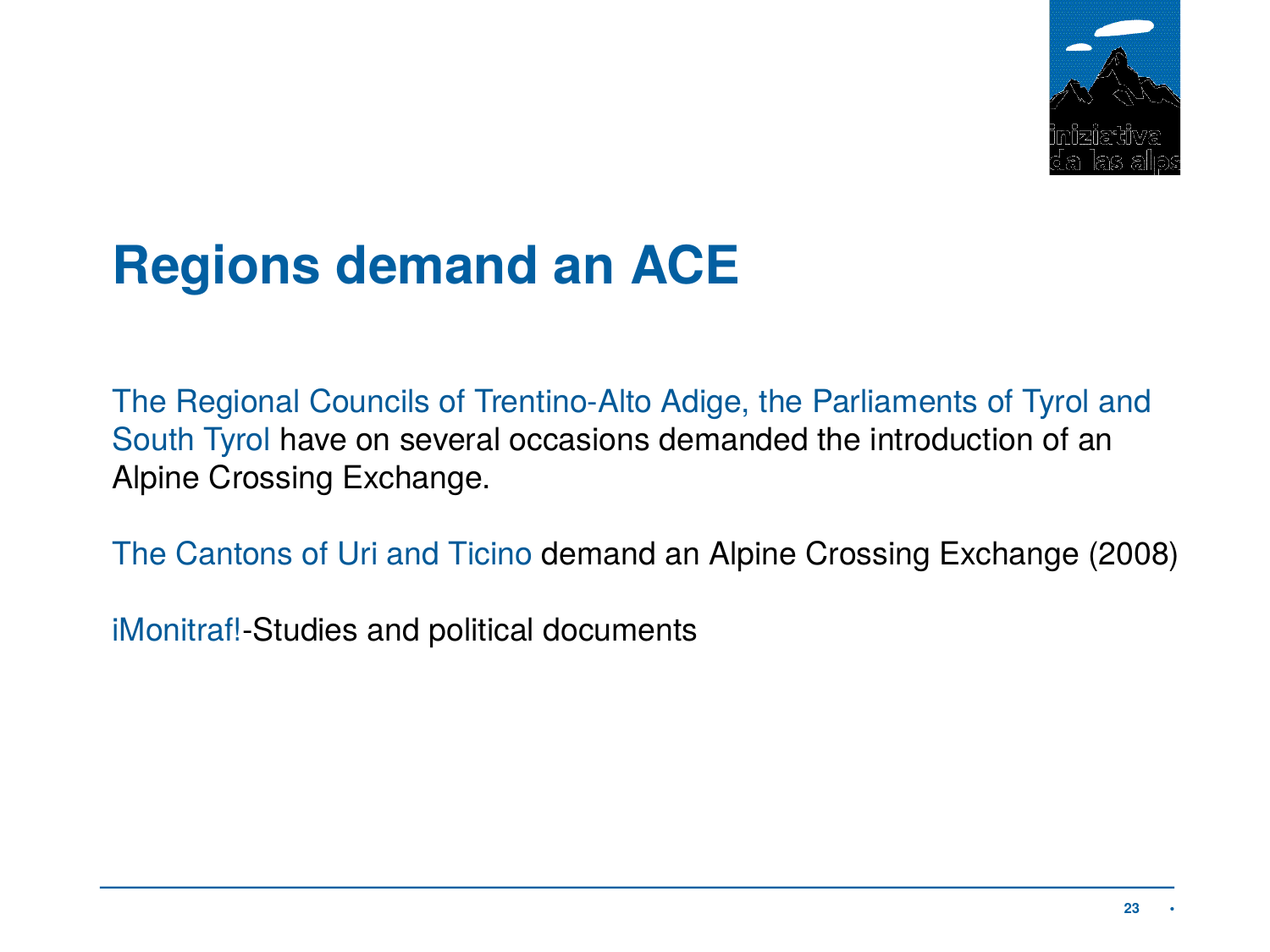

# Regions demand an ACE
The Regional Councils of Trentino-Alto Adige, the Parliaments of Tyrol and South Tyrol have on several occasions demanded the introduction of an Alpine Crossing Exchange.

The Cantons of Uri and Ticino demand an Alpine Crossing Exchange (2008)

iMonitraf!-Studies and political documents
23